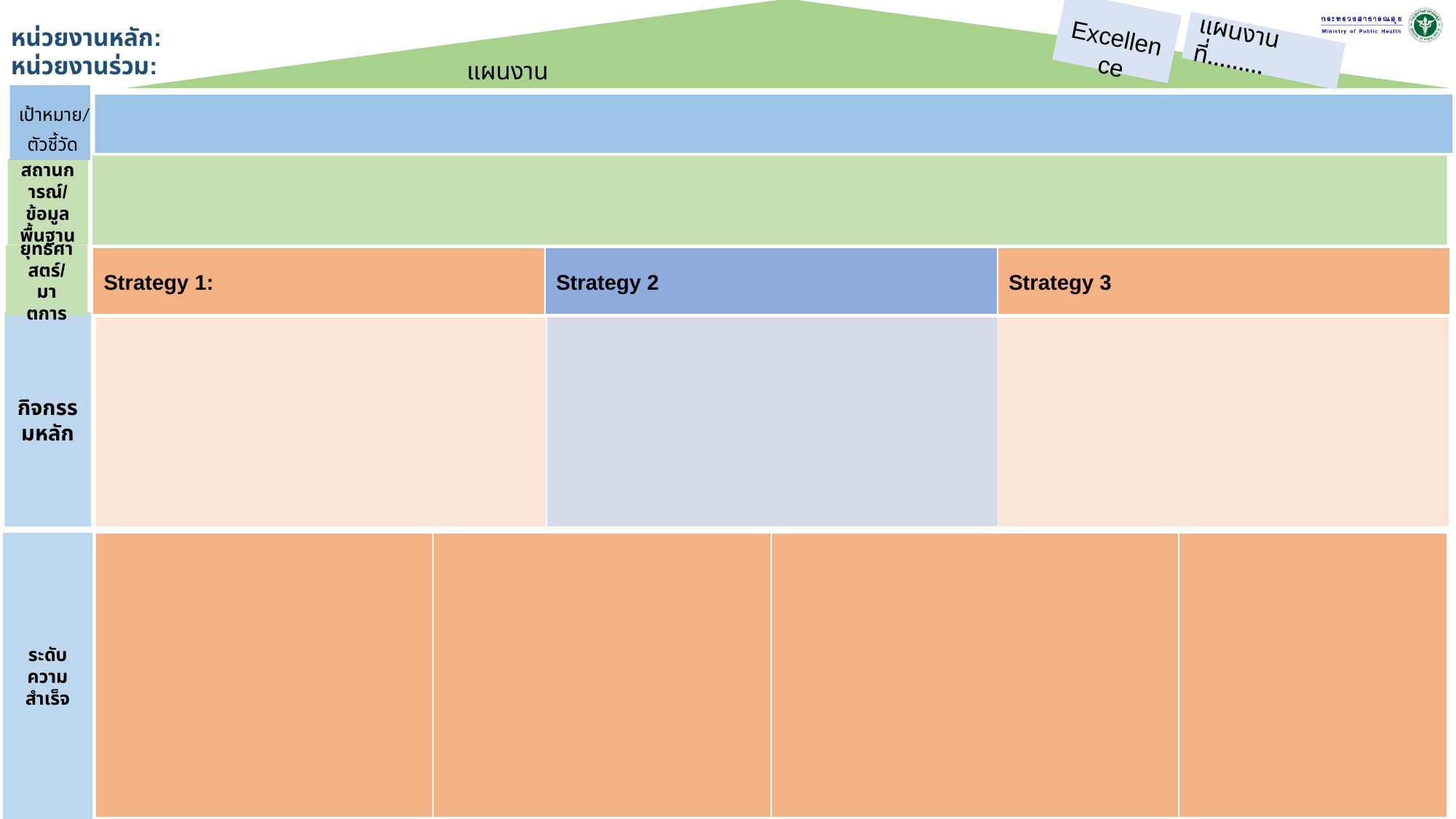

แผนงาน

Excellence
หน่วยงานหลัก:
หน่วยงานร่วม:
แผนงานที่………

เป้าหมาย/
ตัวชี้วัด

สถานการณ์/ข้อมูลพื้นฐาน
ยุทธศาสตร์/
มาตการ
| Strategy 1: | Strategy 2 | Strategy 3 |
| --- | --- | --- |
กิจกรรมหลัก
|  |  |  |
| --- | --- | --- |
ระดับความสำเร็จ
|  |  |  |  |
| --- | --- | --- | --- |